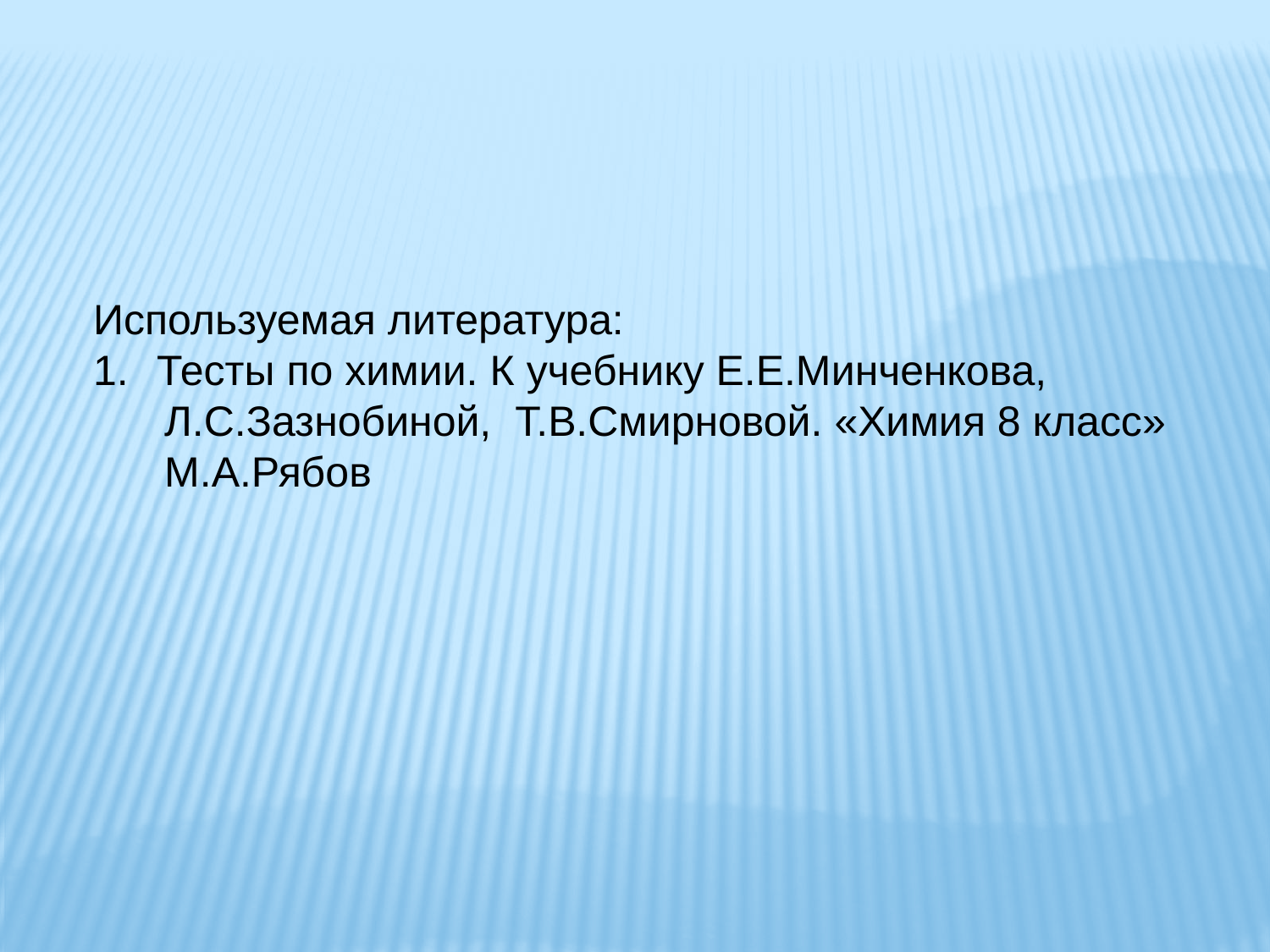

Используемая литература:
Тесты по химии. К учебнику Е.Е.Минченкова,
      Л.С.Зазнобиной,  Т.В.Смирновой. «Химия 8 класс»
      М.А.Рябов